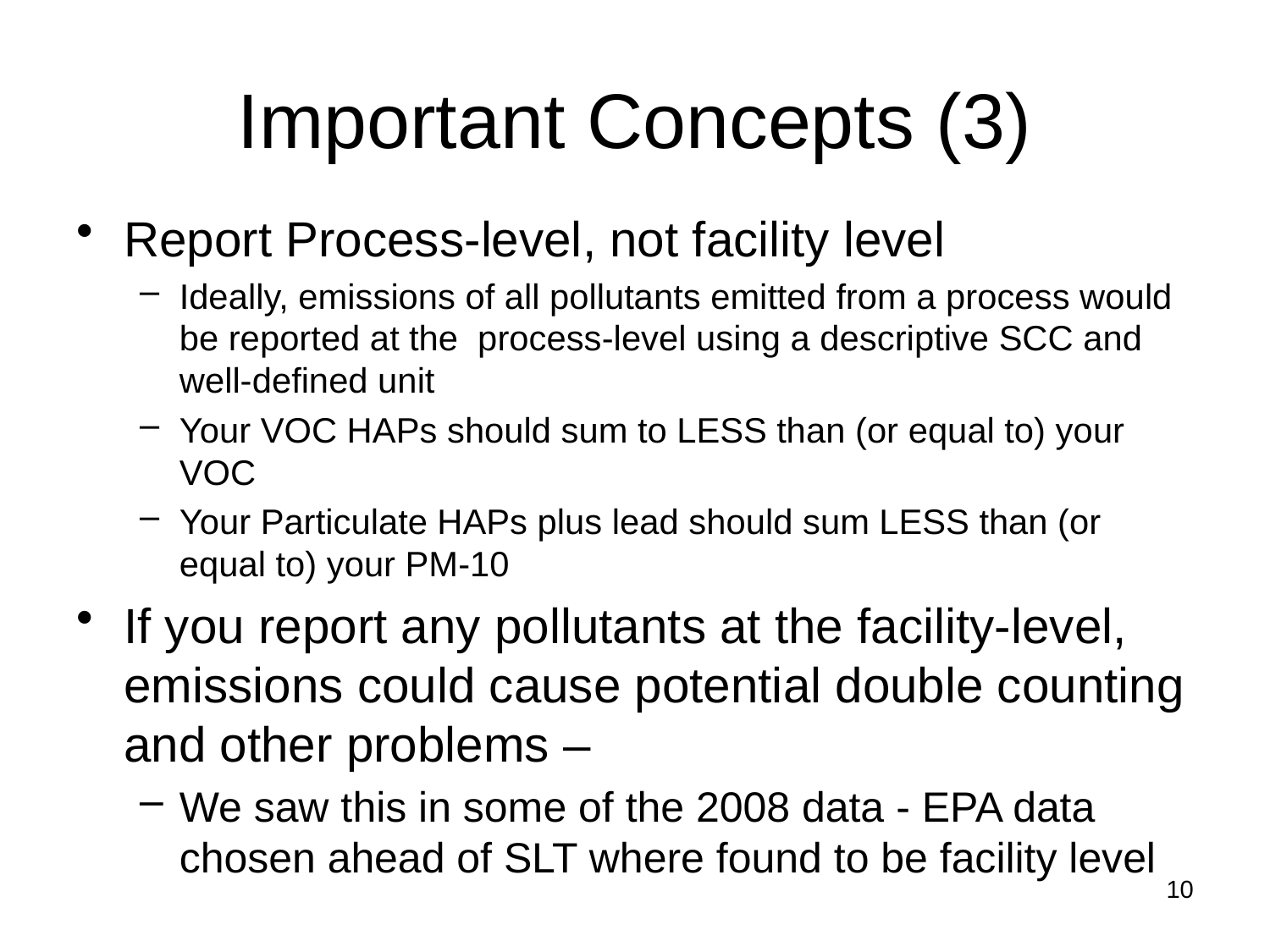

# Important Concepts (3)
Report Process-level, not facility level
Ideally, emissions of all pollutants emitted from a process would be reported at the  process-level using a descriptive SCC and well-defined unit
Your VOC HAPs should sum to LESS than (or equal to) your VOC
Your Particulate HAPs plus lead should sum LESS than (or equal to) your PM-10
If you report any pollutants at the facility-level, emissions could cause potential double counting and other problems –
We saw this in some of the 2008 data - EPA data chosen ahead of SLT where found to be facility level

10